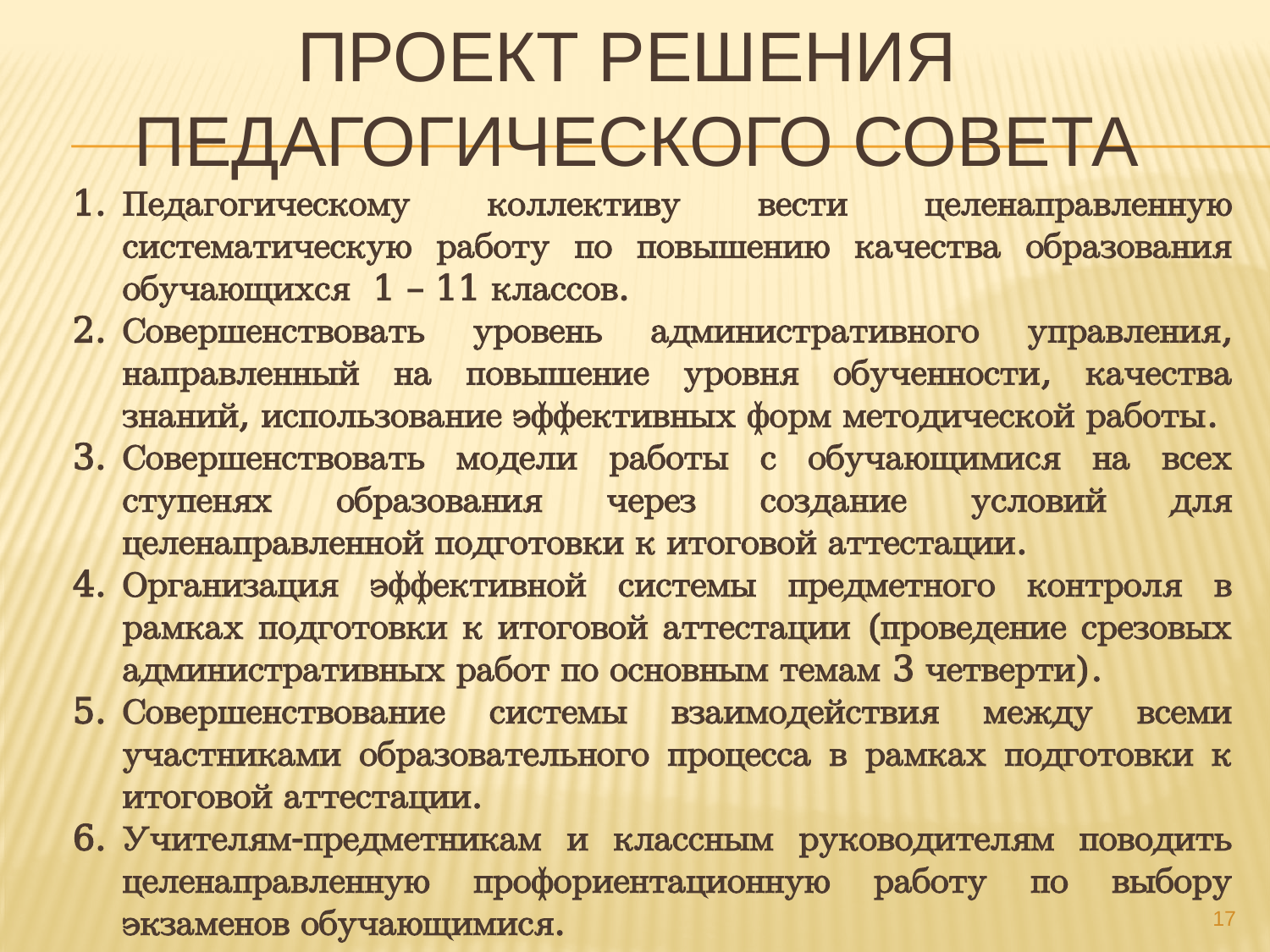

# Проект решения педагогического совета
Педагогическому коллективу вести целенаправленную систематическую работу по повышению качества образования обучающихся  1 – 11 классов.
Совершенствовать уровень административного управления, направленный на повышение уровня обученности, качества знаний, использование эффективных форм методической работы.
Совершенствовать модели работы с обучающимися на всех ступенях образования через создание условий для целенаправленной подготовки к итоговой аттестации.
Организация эффективной системы предметного контроля в рамках подготовки к итоговой аттестации (проведение срезовых административных работ по основным темам 3 четверти).
Совершенствование системы взаимодействия между всеми участниками образовательного процесса в рамках подготовки к итоговой аттестации.
Учителям-предметникам и классным руководителям поводить целенаправленную профориентационную работу по выбору экзаменов обучающимися.
17